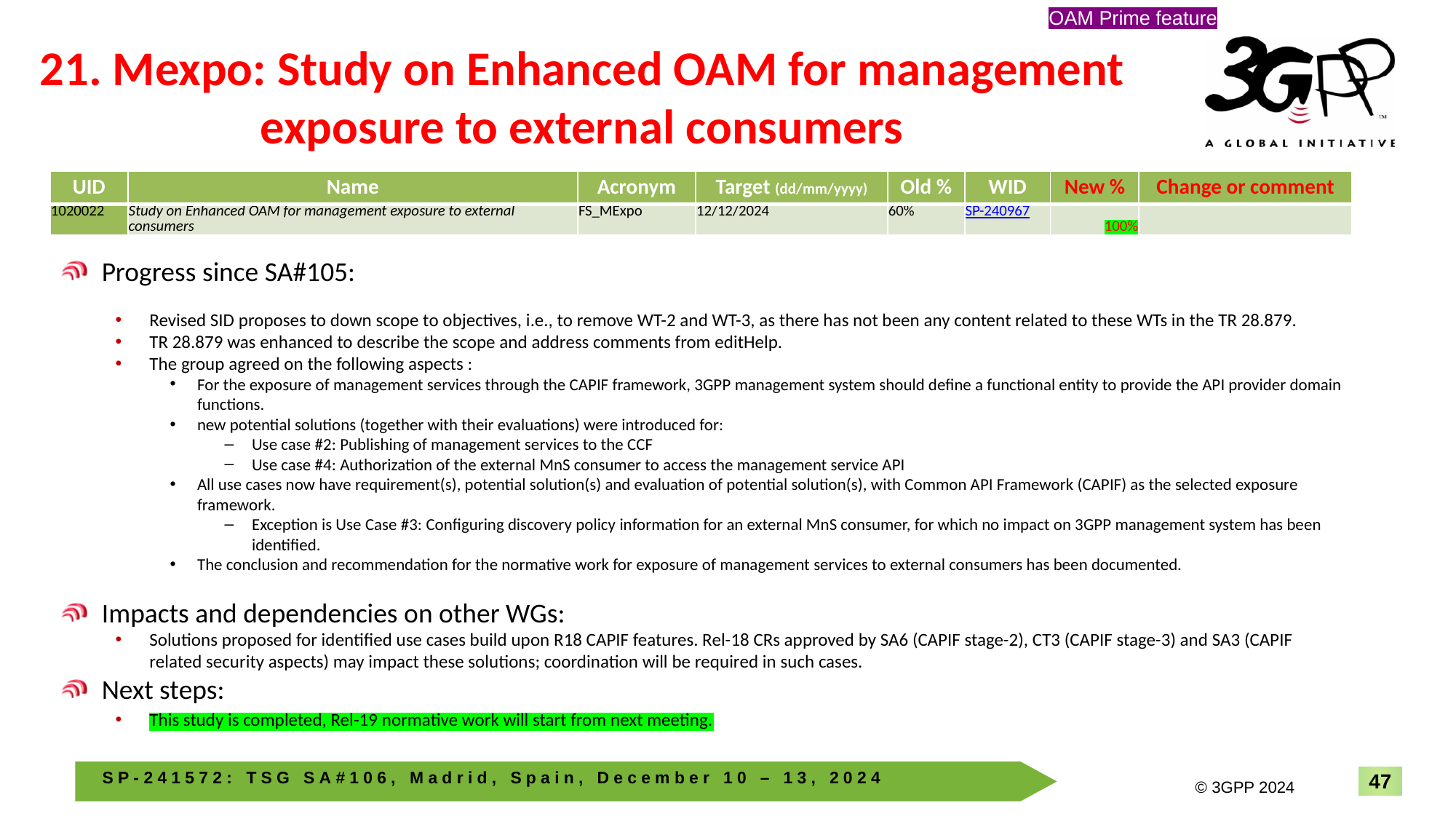

OAM Prime feature
# 21. Mexpo: Study on Enhanced OAM for management exposure to external consumers
| UID | Name | Acronym | Target (dd/mm/yyyy) | Old % | WID | New % | Change or comment |
| --- | --- | --- | --- | --- | --- | --- | --- |
| 1020022 | Study on Enhanced OAM for management exposure to external consumers | FS\_MExpo | 12/12/2024 | 60% | SP-240967 | 100% |  |
Progress since SA#105:

Revised SID proposes to down scope to objectives, i.e., to remove WT-2 and WT-3, as there has not been any content related to these WTs in the TR 28.879.
TR 28.879 was enhanced to describe the scope and address comments from editHelp.
The group agreed on the following aspects :
For the exposure of management services through the CAPIF framework, 3GPP management system should define a functional entity to provide the API provider domain functions.
new potential solutions (together with their evaluations) were introduced for:
Use case #2: Publishing of management services to the CCF
Use case #4: Authorization of the external MnS consumer to access the management service API
All use cases now have requirement(s), potential solution(s) and evaluation of potential solution(s), with Common API Framework (CAPIF) as the selected exposure framework.
Exception is Use Case #3: Configuring discovery policy information for an external MnS consumer, for which no impact on 3GPP management system has been identified.
The conclusion and recommendation for the normative work for exposure of management services to external consumers has been documented.

Impacts and dependencies on other WGs:
Solutions proposed for identified use cases build upon R18 CAPIF features. Rel-18 CRs approved by SA6 (CAPIF stage-2), CT3 (CAPIF stage-3) and SA3 (CAPIF related security aspects) may impact these solutions; coordination will be required in such cases.
Next steps:
This study is completed, Rel-19 normative work will start from next meeting.